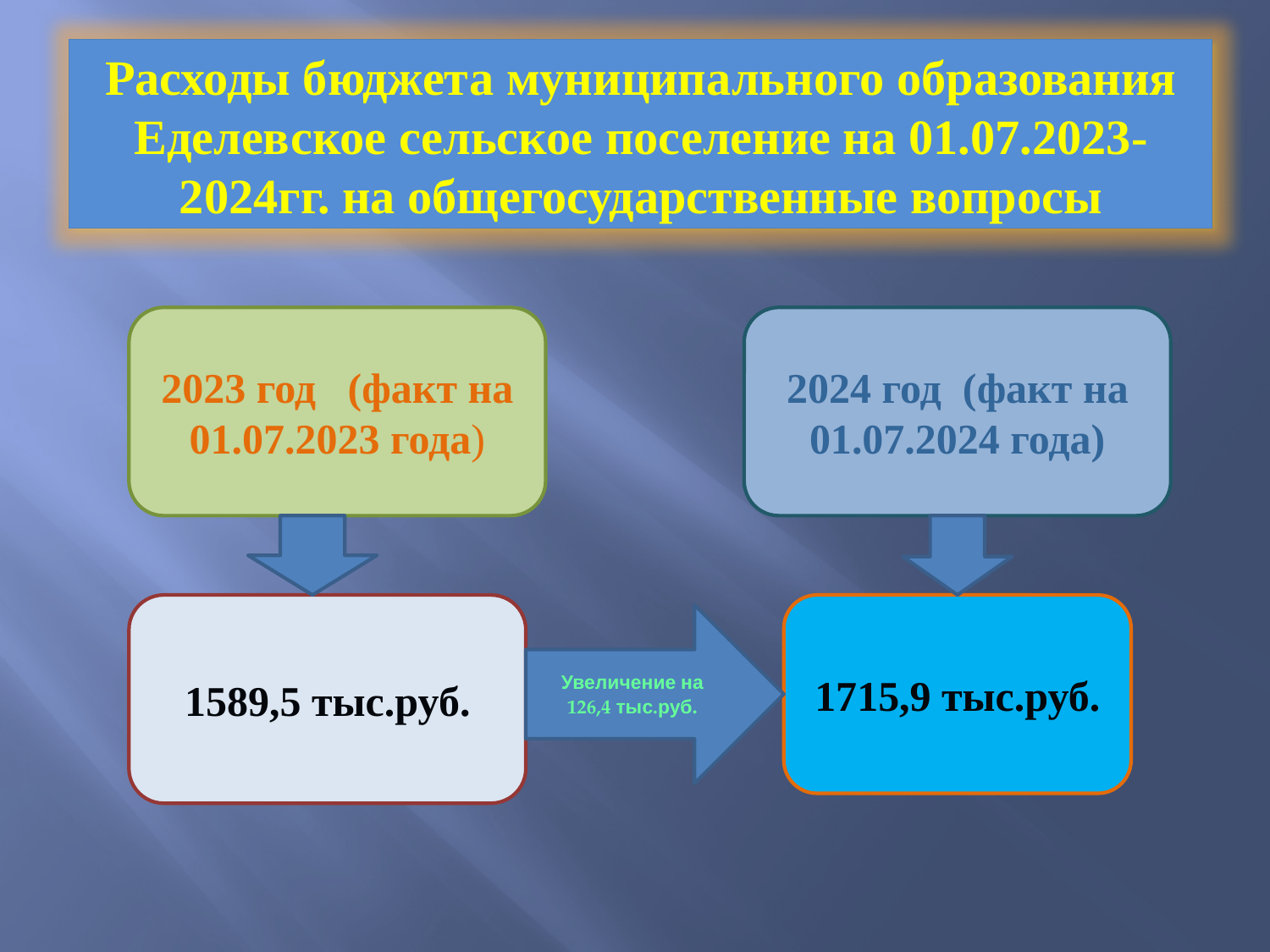

Расходы бюджета муниципального образования Еделевское сельское поселение на 01.07.2023-2024гг. на общегосударственные вопросы
2023 год   (факт на 01.07.2023 года)
2024 год  (факт на 01.07.2024 года)

1589,5 тыс.руб.
1715,9 тыс.руб.
Увеличение на 126,4 тыс.руб.